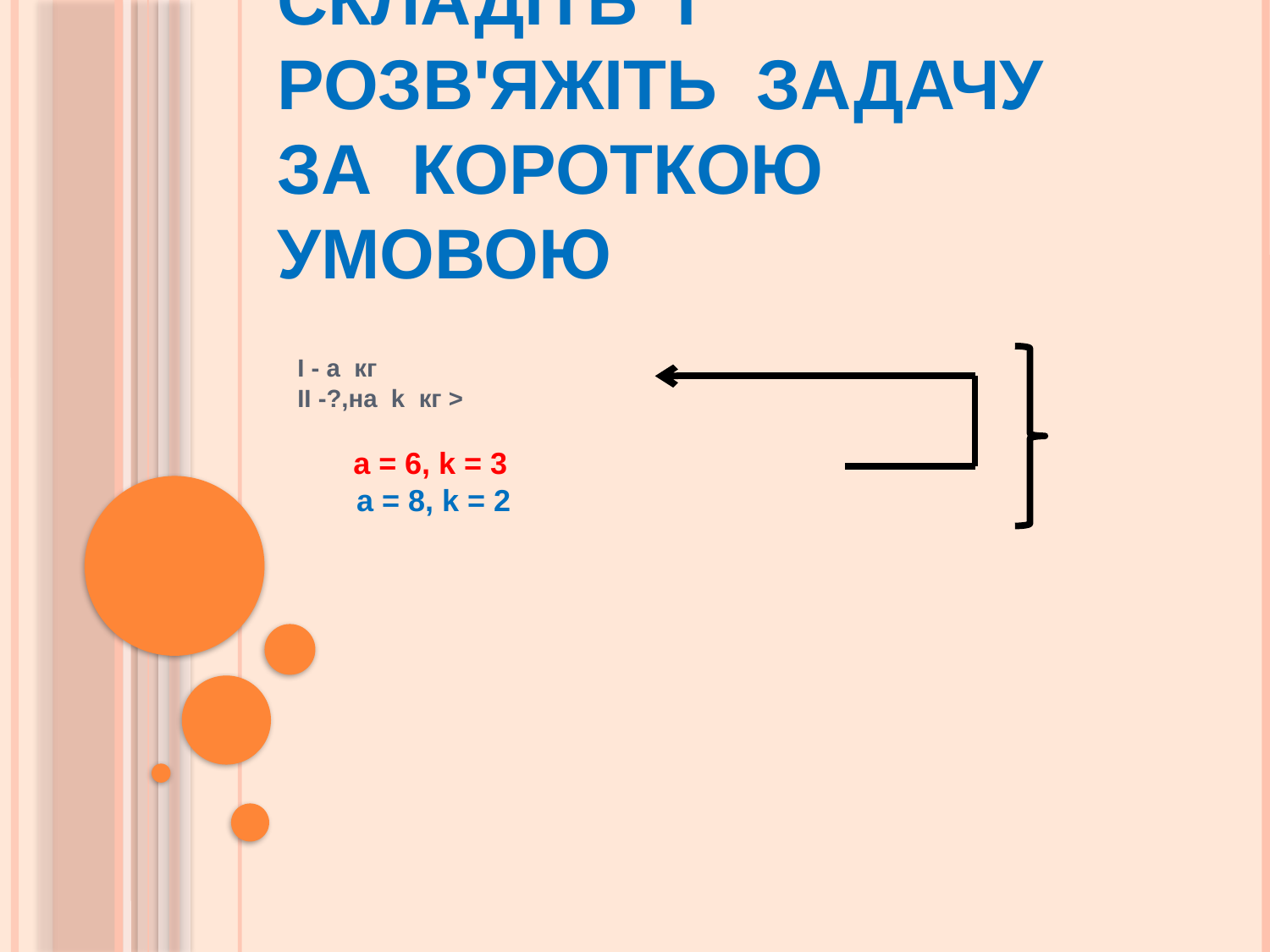

# Складіть  і  розв'яжіть  задачу  за  короткою  умовою
І - а  кг
ІІ -?,на  k  кг >

        а = 6, k = 3
       а = 8, k = 2